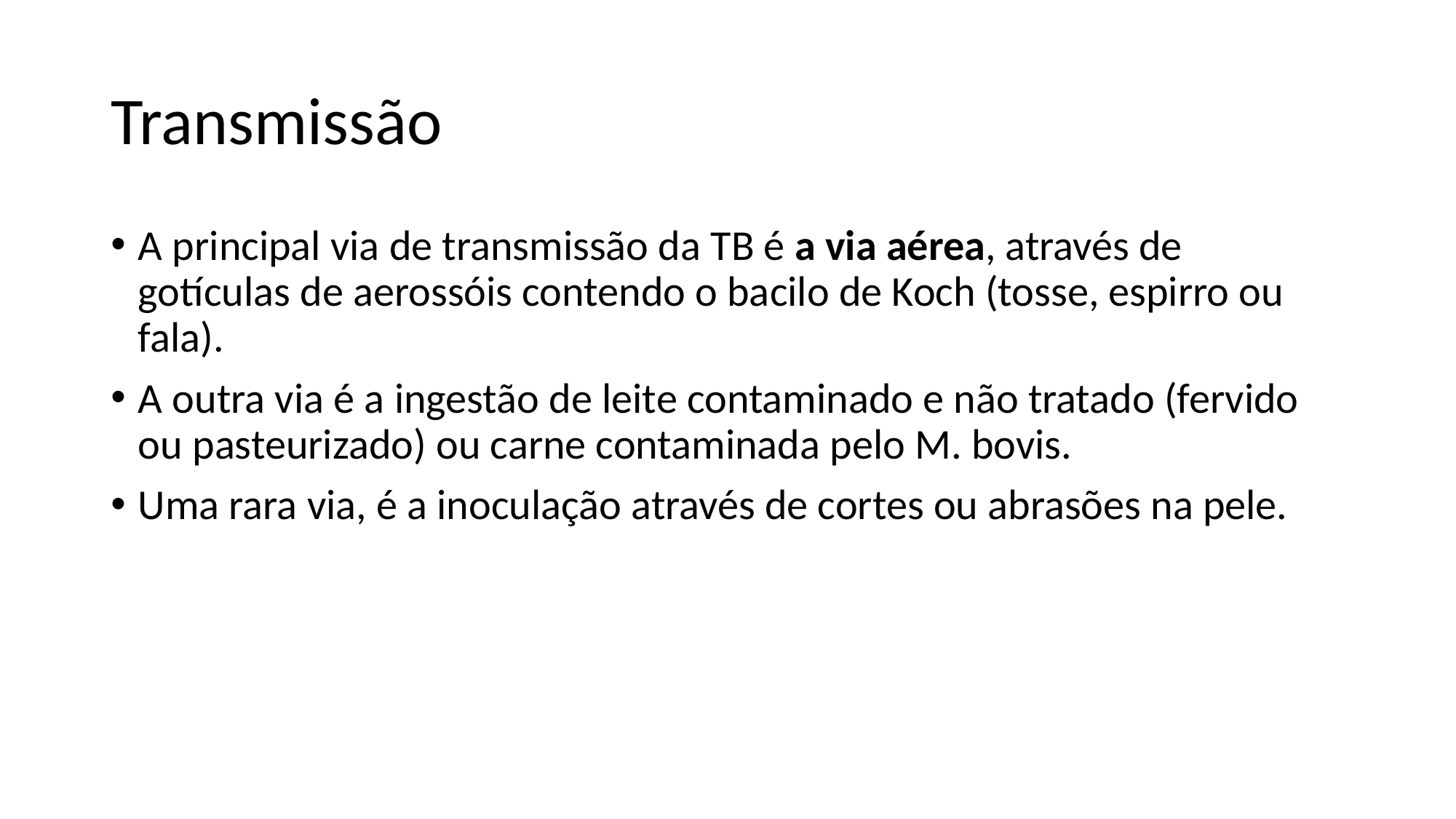

# Transmissão
A principal via de transmissão da TB é a via aérea, através de gotículas de aerossóis contendo o bacilo de Koch (tosse, espirro ou fala).
A outra via é a ingestão de leite contaminado e não tratado (fervido ou pasteurizado) ou carne contaminada pelo M. bovis.
Uma rara via, é a inoculação através de cortes ou abrasões na pele.